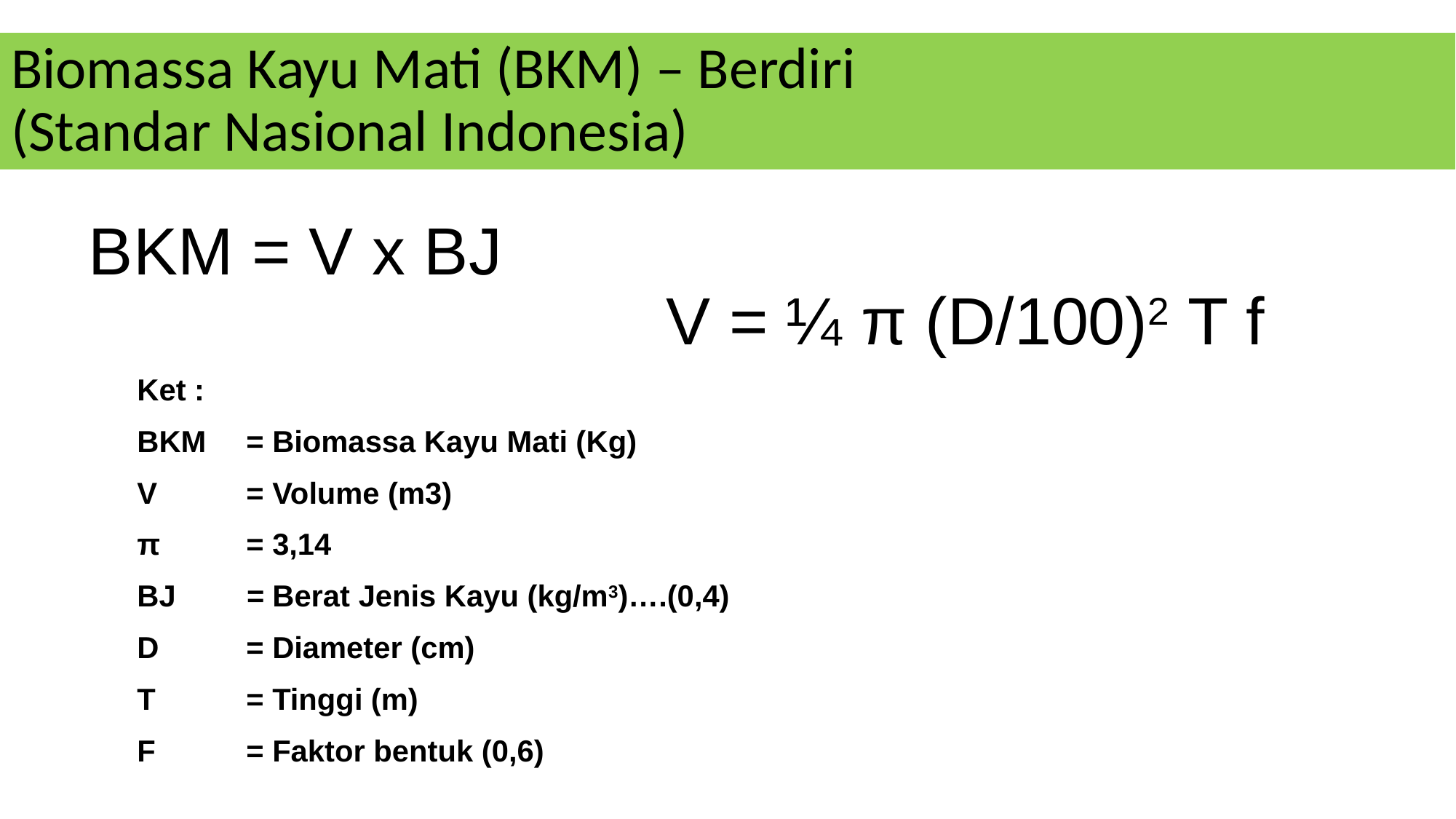

# Biomassa Kayu Mati (BKM) – Berdiri (Standar Nasional Indonesia)
BKM = V x BJ
V = ¼ π (D/100)2 T f
Ket :
BKM 	= Biomassa Kayu Mati (Kg)
V	= Volume (m3)
π 	= 3,14
BJ 	= Berat Jenis Kayu (kg/m3)….(0,4)
D	= Diameter (cm)
T	= Tinggi (m)
F	= Faktor bentuk (0,6)